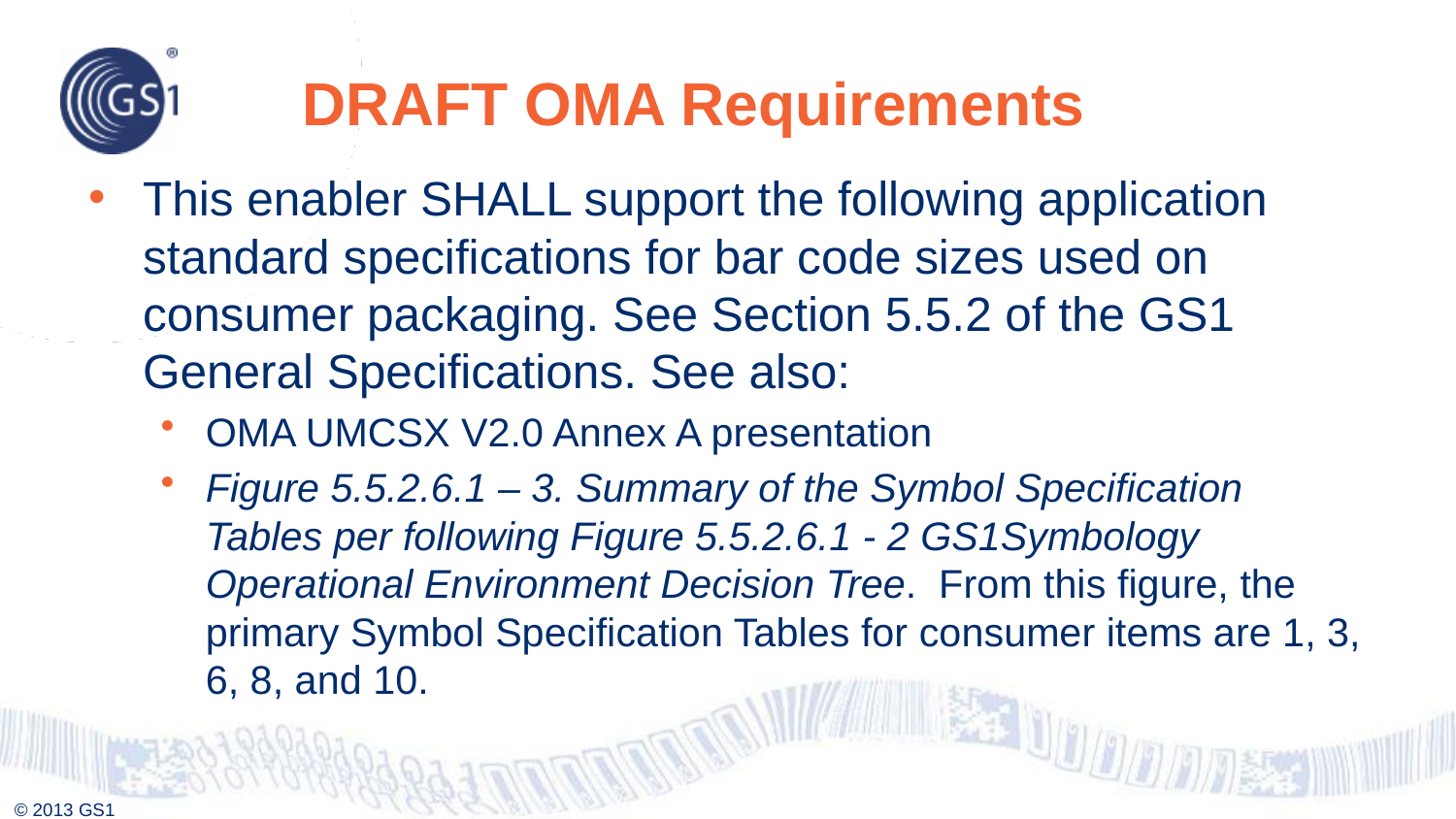

# DRAFT OMA Requirements
This enabler SHALL support the following application standard specifications for bar code sizes used on consumer packaging. See Section 5.5.2 of the GS1 General Specifications. See also:
OMA UMCSX V2.0 Annex A presentation
Figure 5.5.2.6.1 – 3. Summary of the Symbol Specification Tables per following Figure 5.5.2.6.1 - 2 GS1Symbology Operational Environment Decision Tree.  From this figure, the primary Symbol Specification Tables for consumer items are 1, 3, 6, 8, and 10.